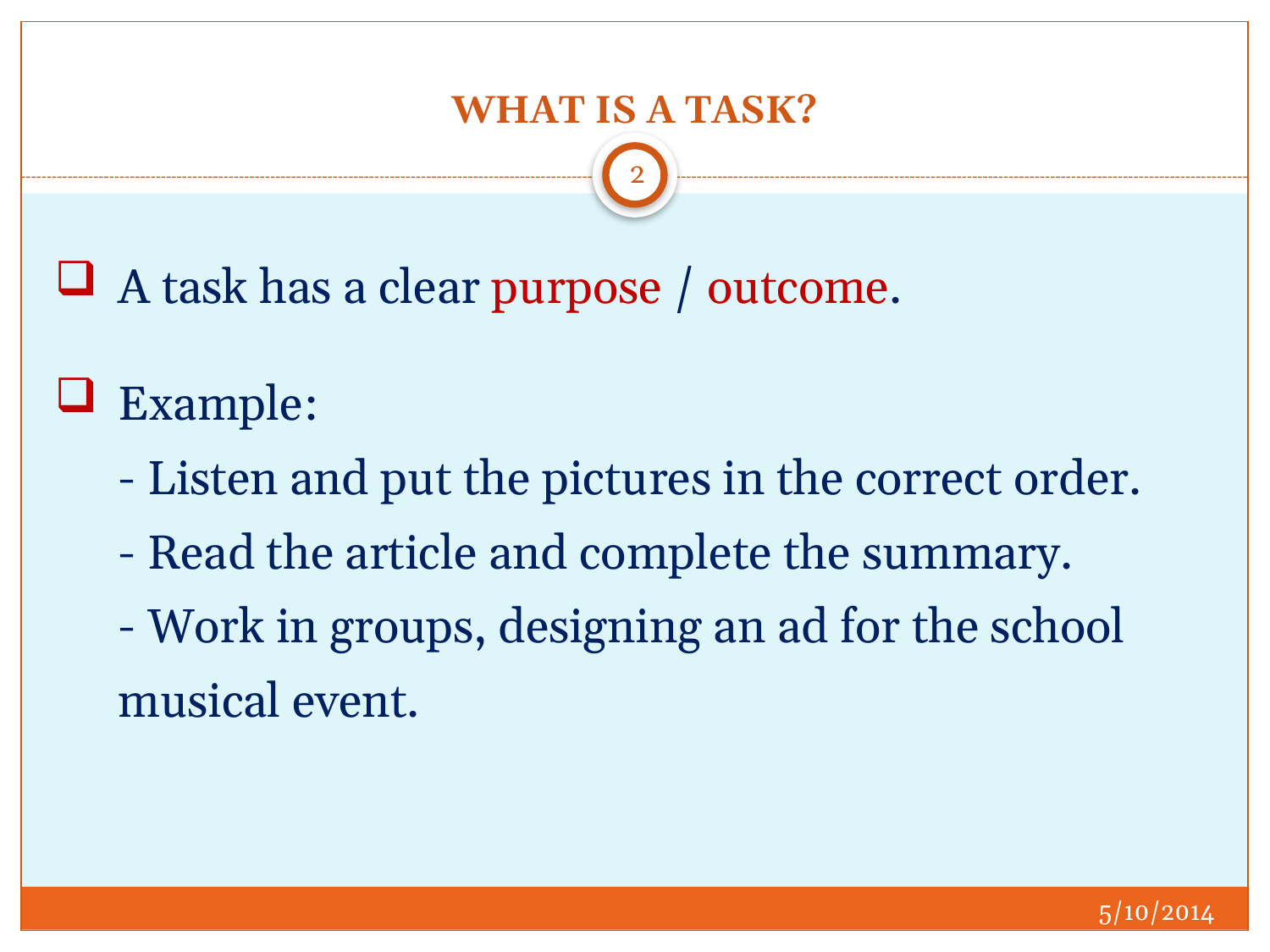

# WHAT IS A TASK?
2
A task has a clear purpose / outcome.
Example:
- Listen and put the pictures in the correct order.
- Read the article and complete the summary.
- Work in groups, designing an ad for the school musical event.

5/10/2014